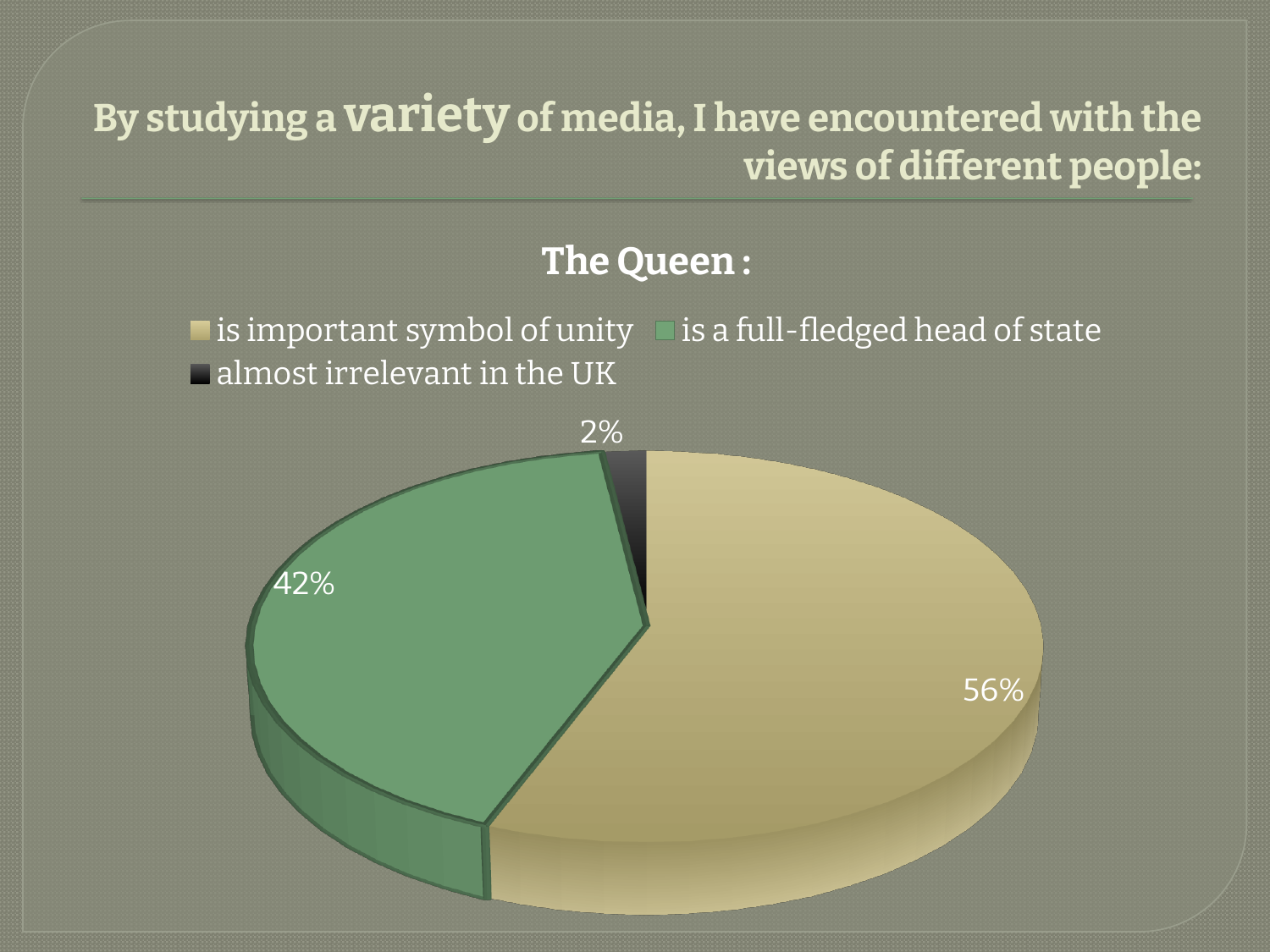

# By studying a variety of media, I have encountered with the views of different people:

[unsupported chart]